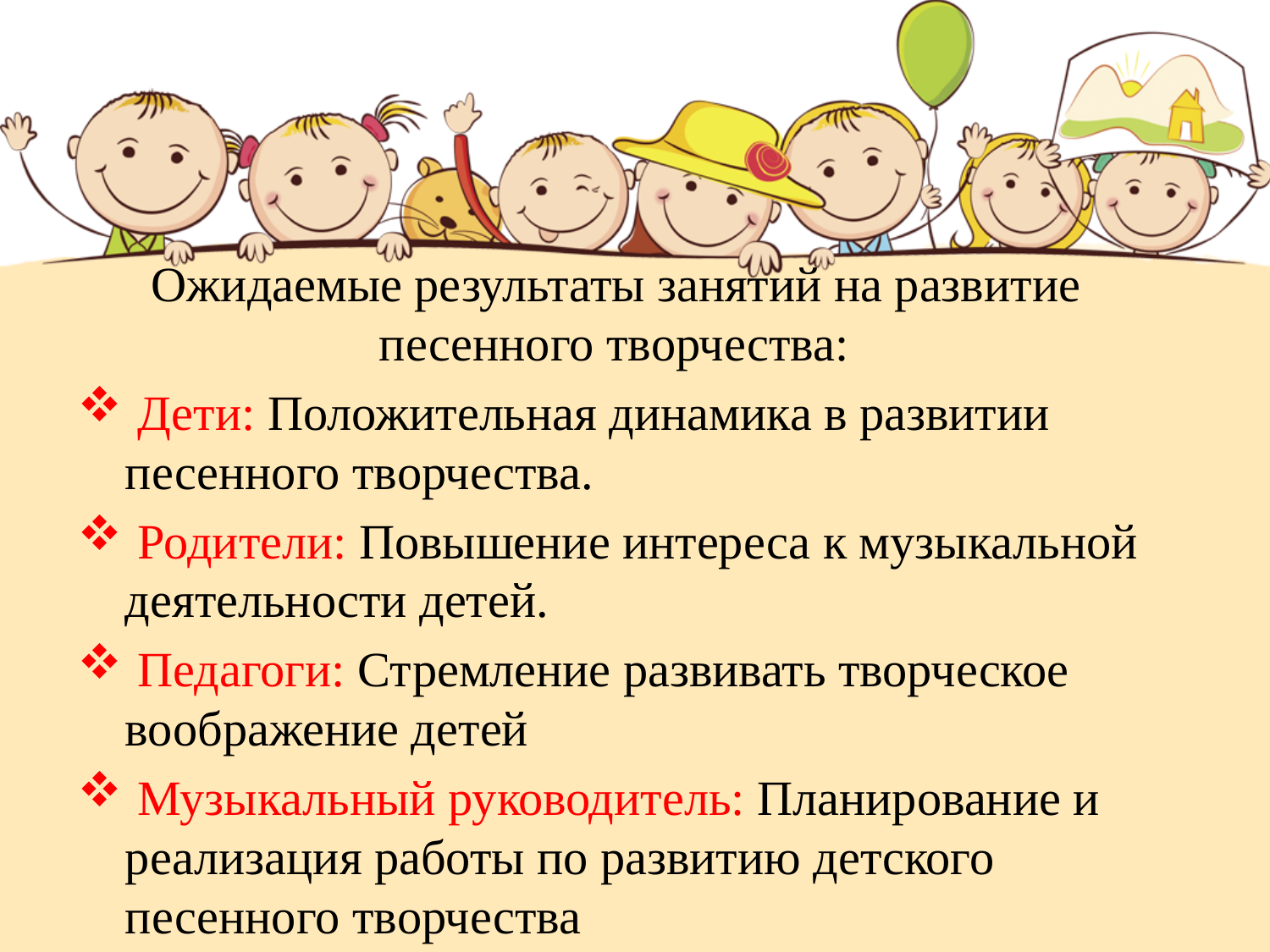

Ожидаемые результаты занятий на развитие     		песенного творчества:
 Дети: Положительная динамика в развитии песенного творчества.
 Родители: Повышение интереса к музыкальной деятельности детей.
 Педагоги: Стремление развивать творческое воображение детей
 Музыкальный руководитель: Планирование и реализация работы по развитию детского песенного творчества